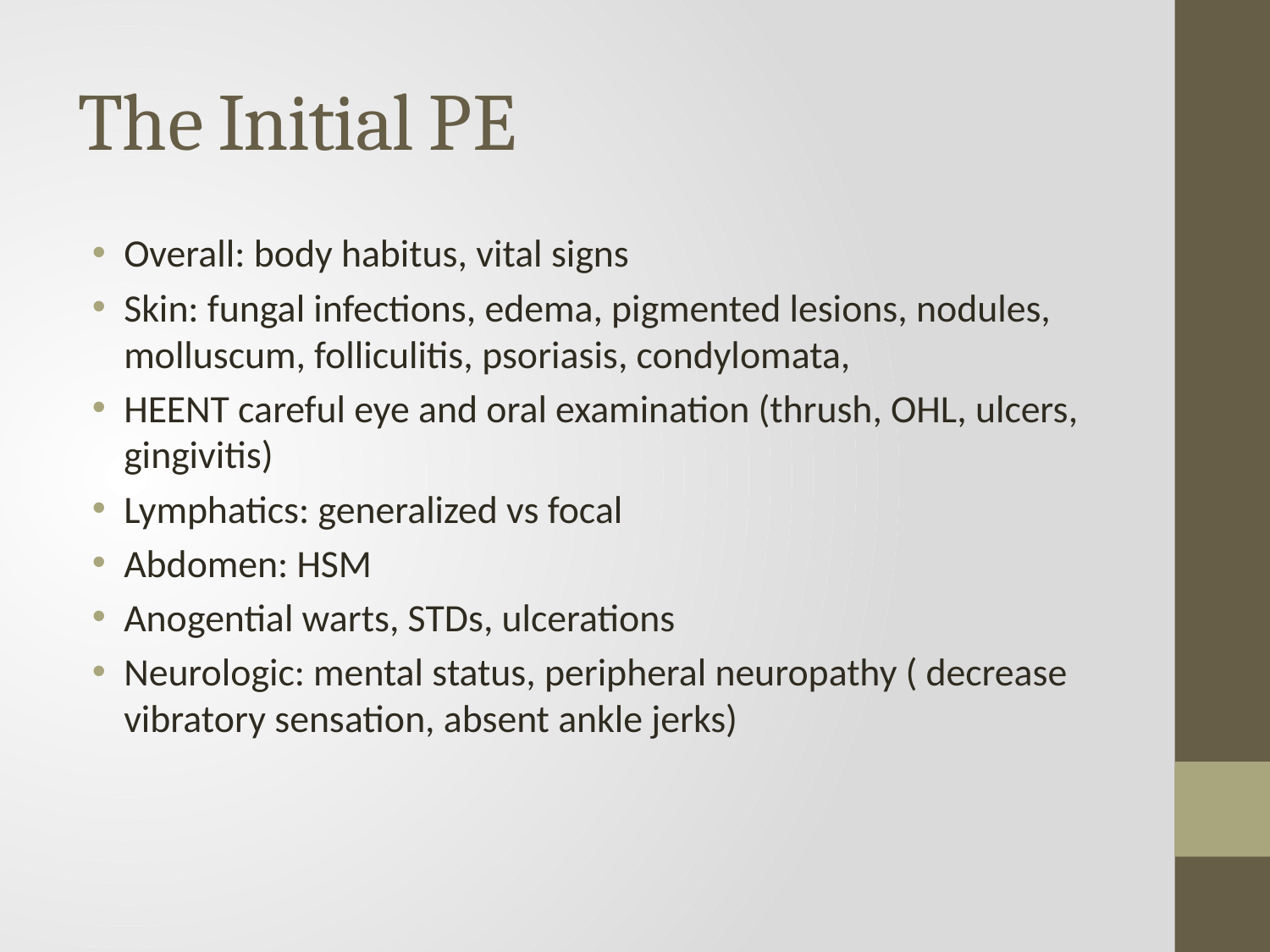

# The Initial PE
Overall: body habitus, vital signs
Skin: fungal infections, edema, pigmented lesions, nodules, molluscum, folliculitis, psoriasis, condylomata,
HEENT careful eye and oral examination (thrush, OHL, ulcers, gingivitis)
Lymphatics: generalized vs focal
Abdomen: HSM
Anogential warts, STDs, ulcerations
Neurologic: mental status, peripheral neuropathy ( decrease vibratory sensation, absent ankle jerks)